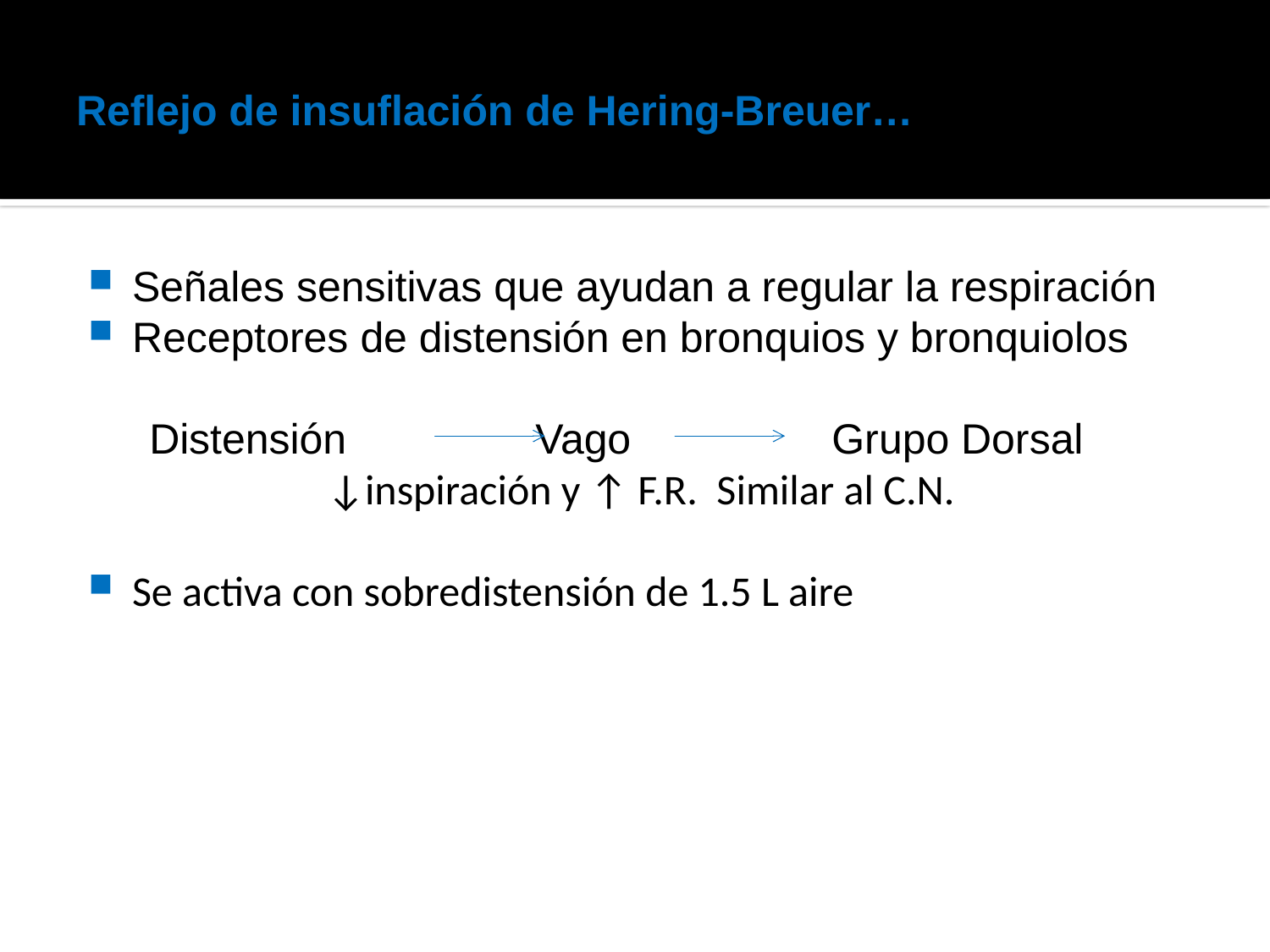

# Reflejo de insuflación de Hering-Breuer…
Señales sensitivas que ayudan a regular la respiración
Receptores de distensión en bronquios y bronquiolos

Distensión                Vago                 Grupo Dorsal
↓inspiración y ↑ F.R.  Similar al C.N.

Se activa con sobredistensión de 1.5 L aire